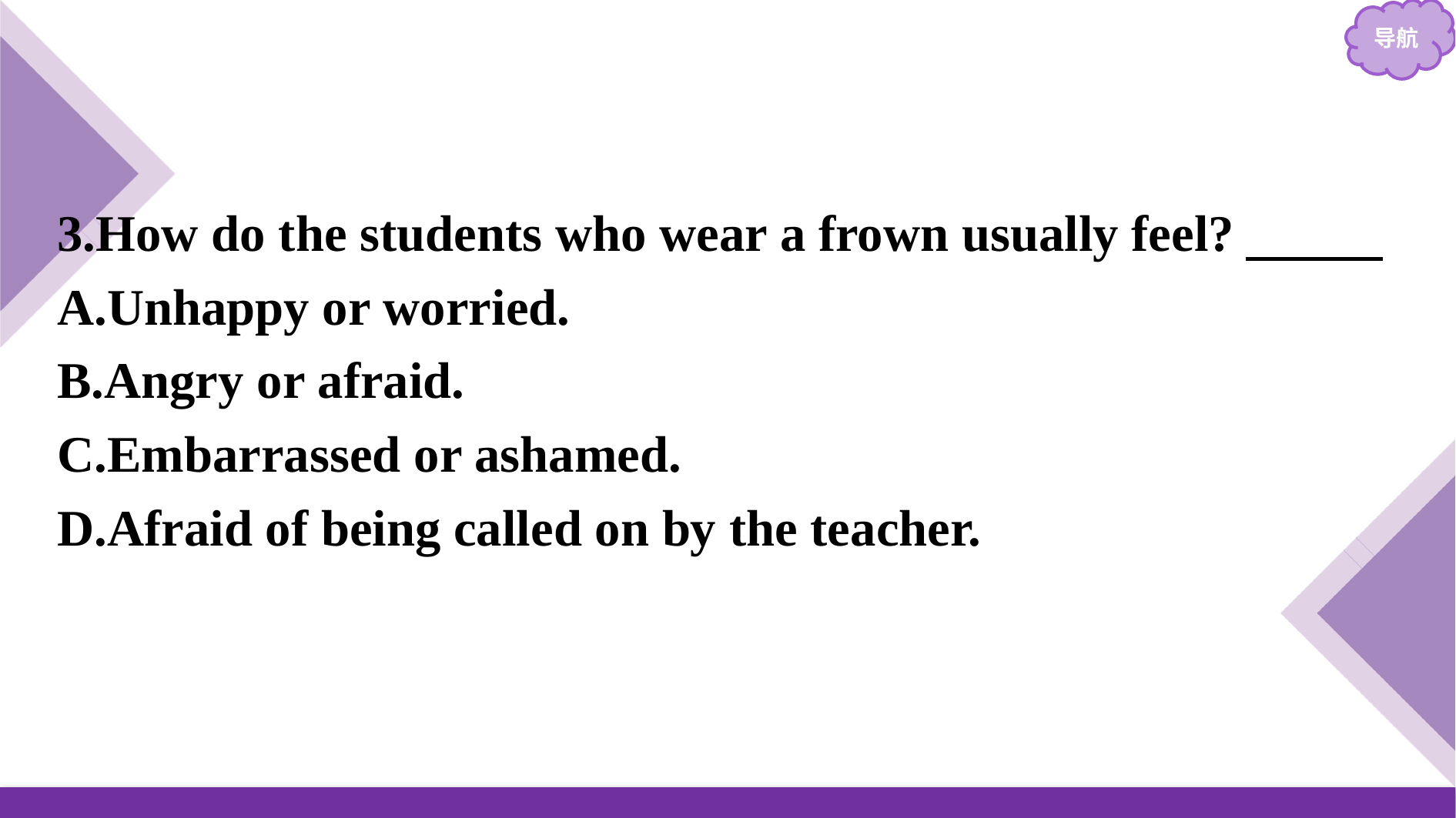

3.How do the students who wear a frown usually feel?   A
A.Unhappy or worried.
B.Angry or afraid.
C.Embarrassed or ashamed.
D.Afraid of being called on by the teacher.